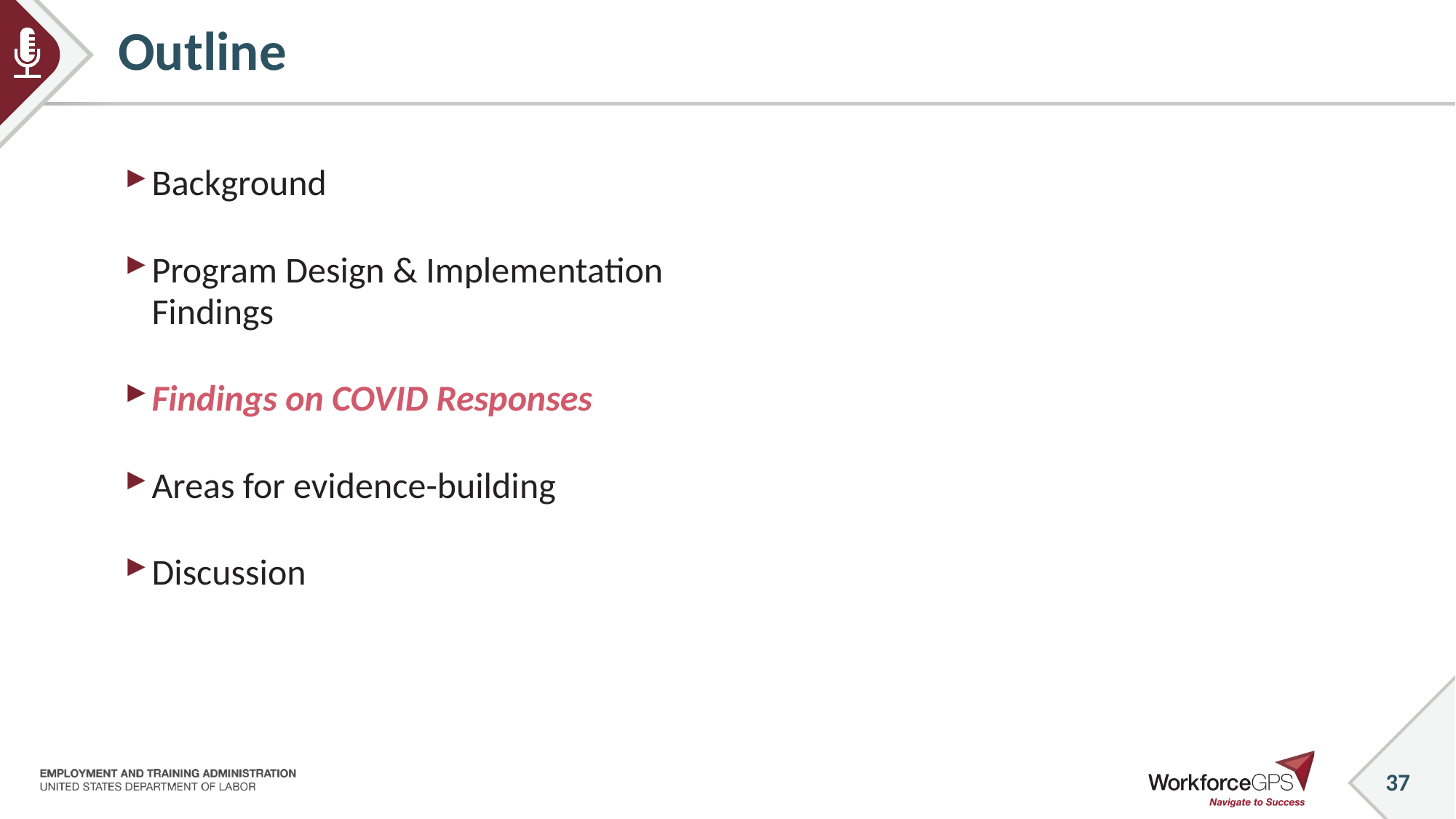

# Outline
Background
Program Design & Implementation Findings
Findings on COVID Responses
Areas for evidence-building
Discussion
37